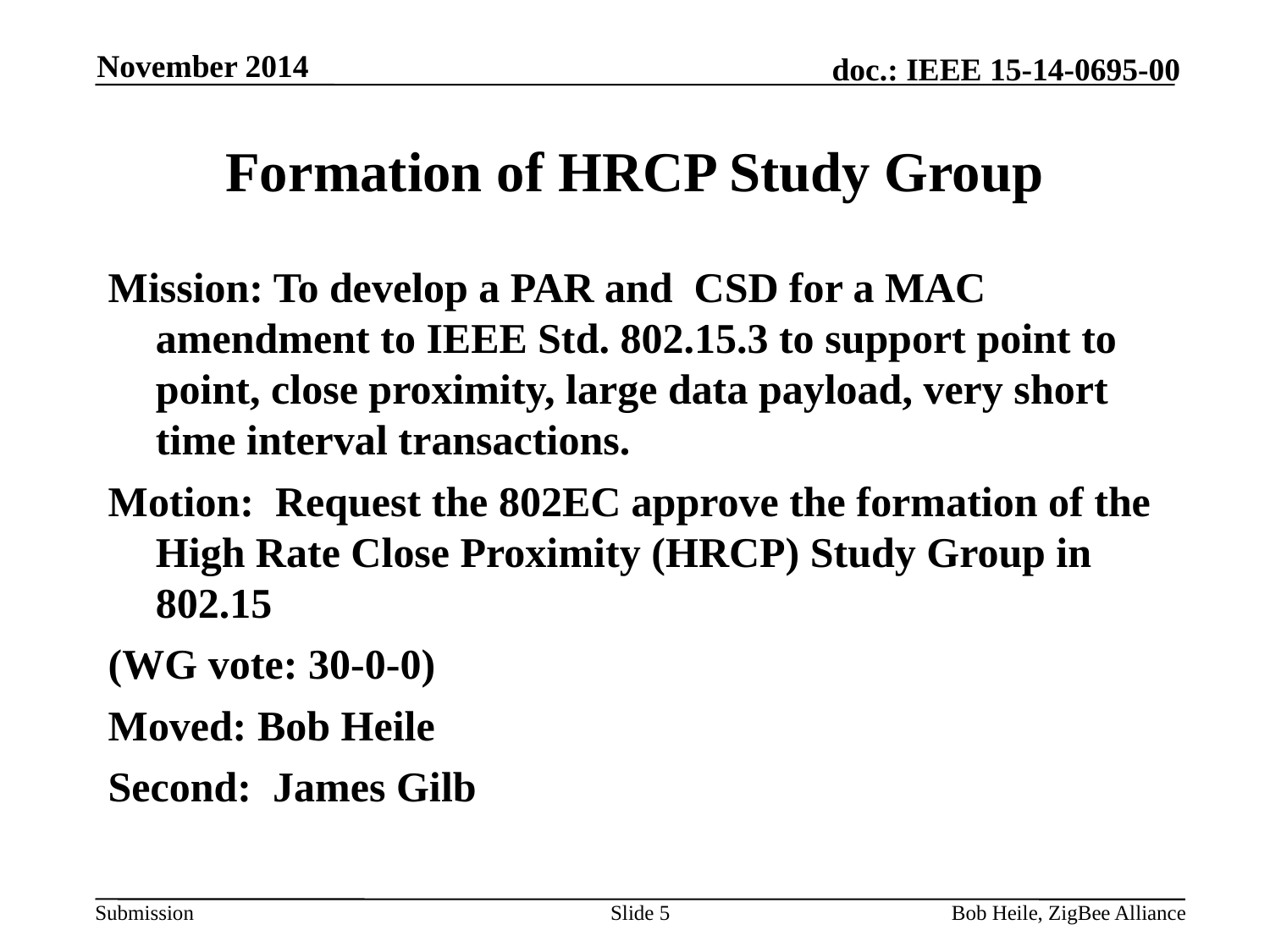

November 2014
# Formation of HRCP Study Group
Mission: To develop a PAR and  CSD for a MAC amendment to IEEE Std. 802.15.3 to support point to point, close proximity, large data payload, very short time interval transactions.
Motion:  Request the 802EC approve the formation of the High Rate Close Proximity (HRCP) Study Group in 802.15
(WG vote: 30-0-0)
Moved: Bob Heile
Second:  James Gilb
Slide 5
Bob Heile, ZigBee Alliance